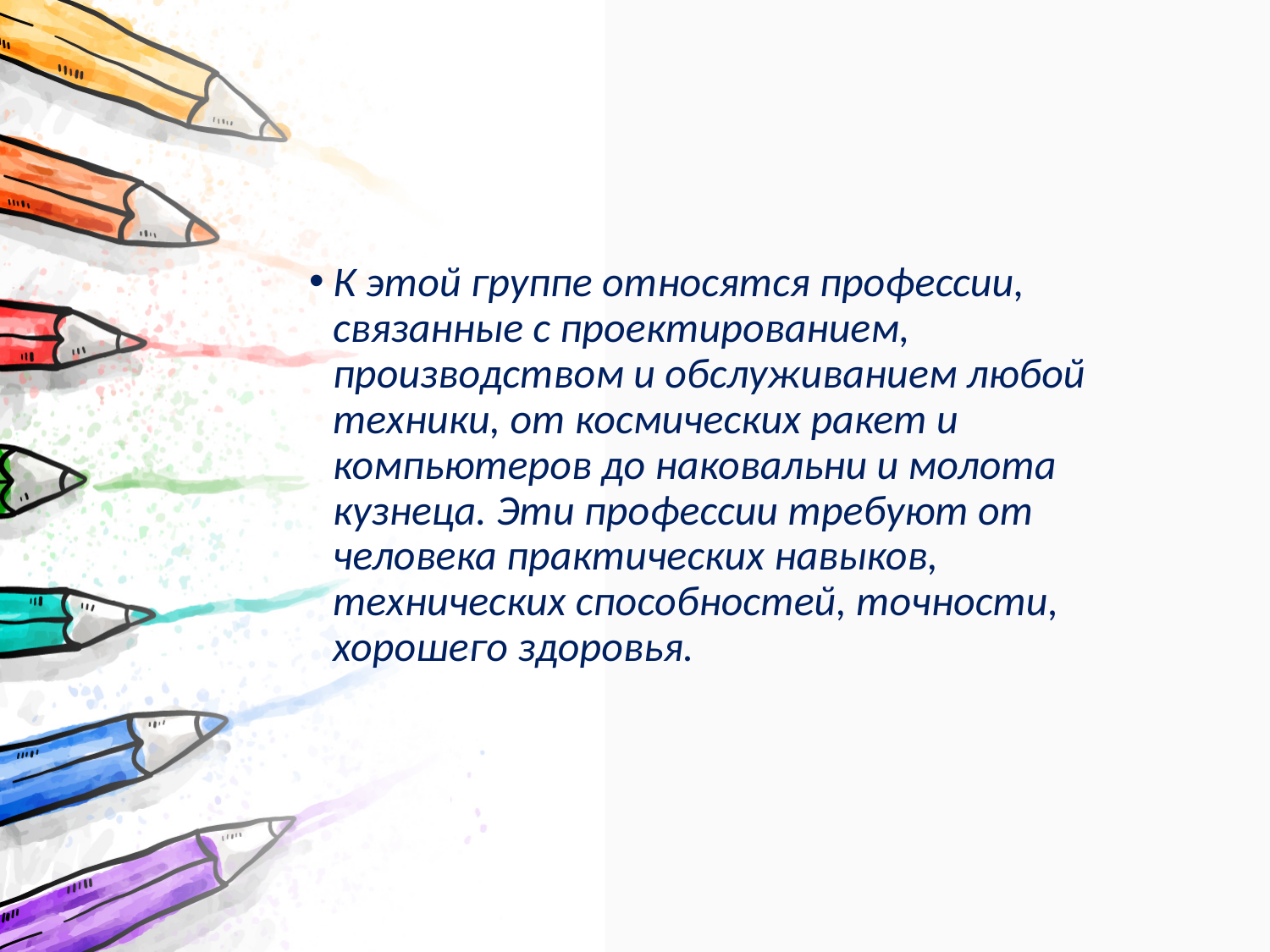

#
К этой группе относятся профессии, связанные с проектированием, производством и обслуживанием любой техники, от космических ракет и компьютеров до наковальни и молота кузнеца. Эти профессии требуют от человека практических навыков, технических способностей, точности, хорошего здоровья.